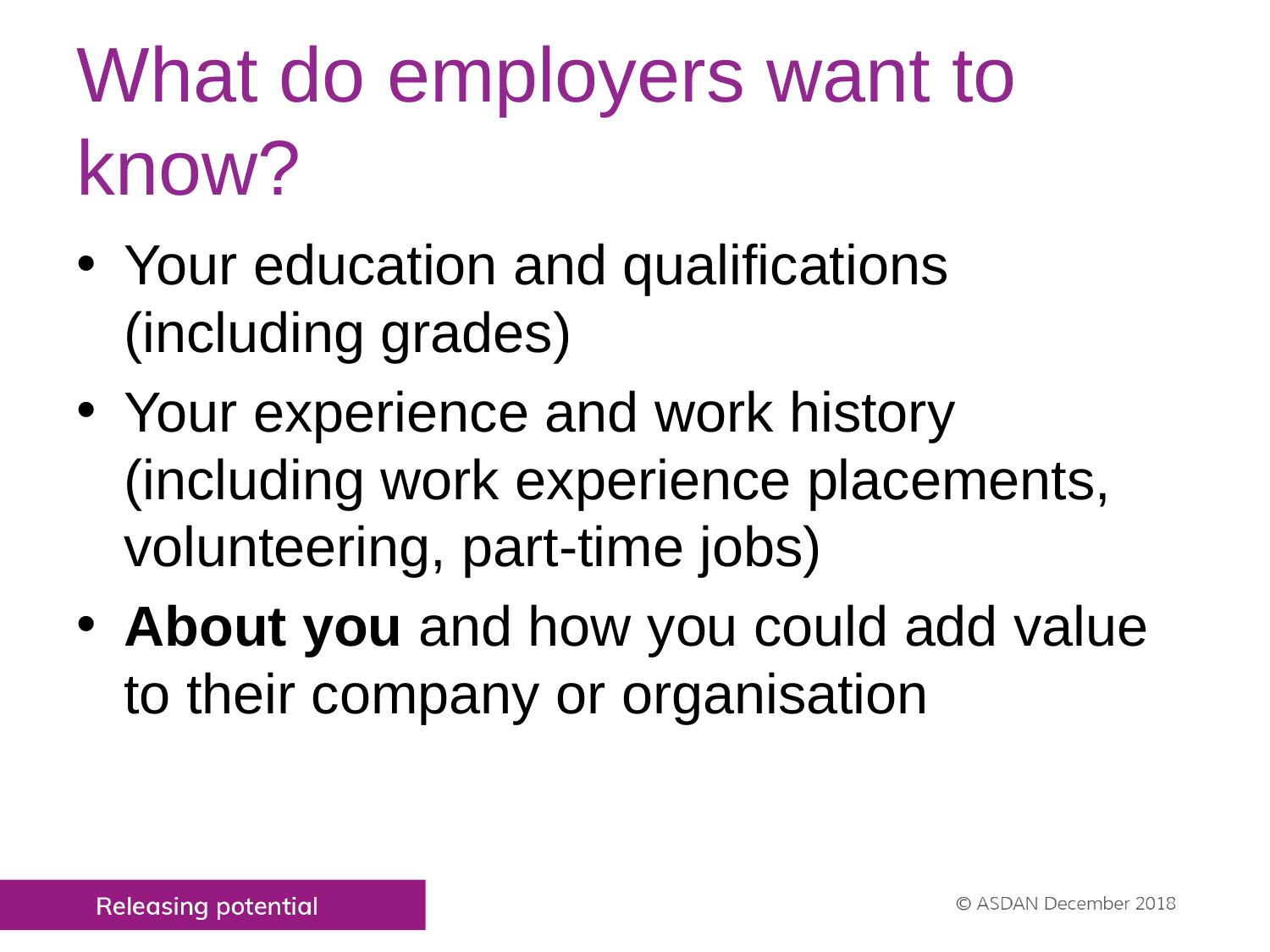

# What do employers want to know?
Your education and qualifications (including grades)
Your experience and work history (including work experience placements, volunteering, part-time jobs)
About you and how you could add value to their company or organisation